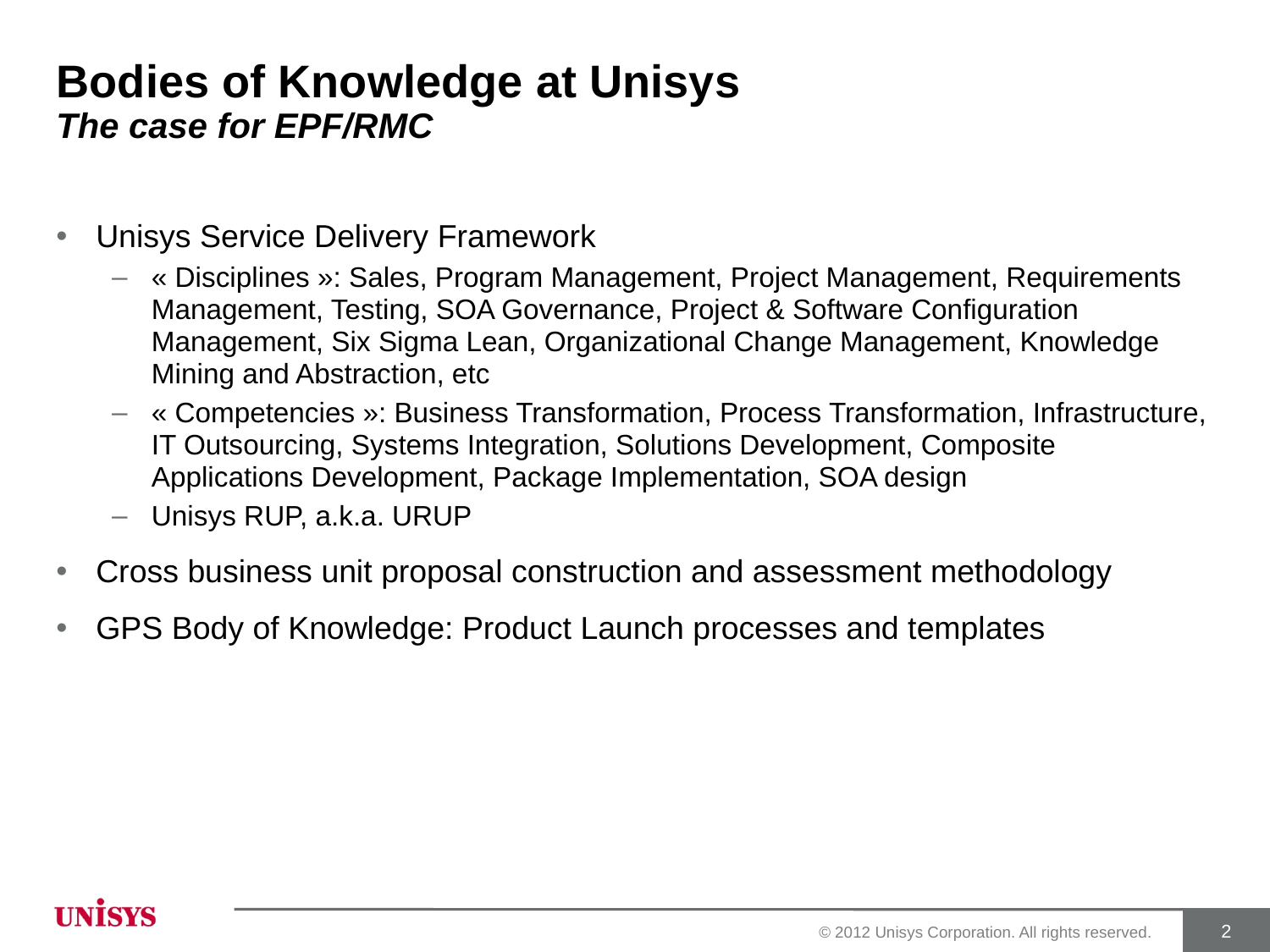

# Bodies of Knowledge at Unisys The case for EPF/RMC
Unisys Service Delivery Framework
« Disciplines »: Sales, Program Management, Project Management, Requirements Management, Testing, SOA Governance, Project & Software Configuration Management, Six Sigma Lean, Organizational Change Management, Knowledge Mining and Abstraction, etc
« Competencies »: Business Transformation, Process Transformation, Infrastructure, IT Outsourcing, Systems Integration, Solutions Development, Composite Applications Development, Package Implementation, SOA design
Unisys RUP, a.k.a. URUP
Cross business unit proposal construction and assessment methodology
GPS Body of Knowledge: Product Launch processes and templates